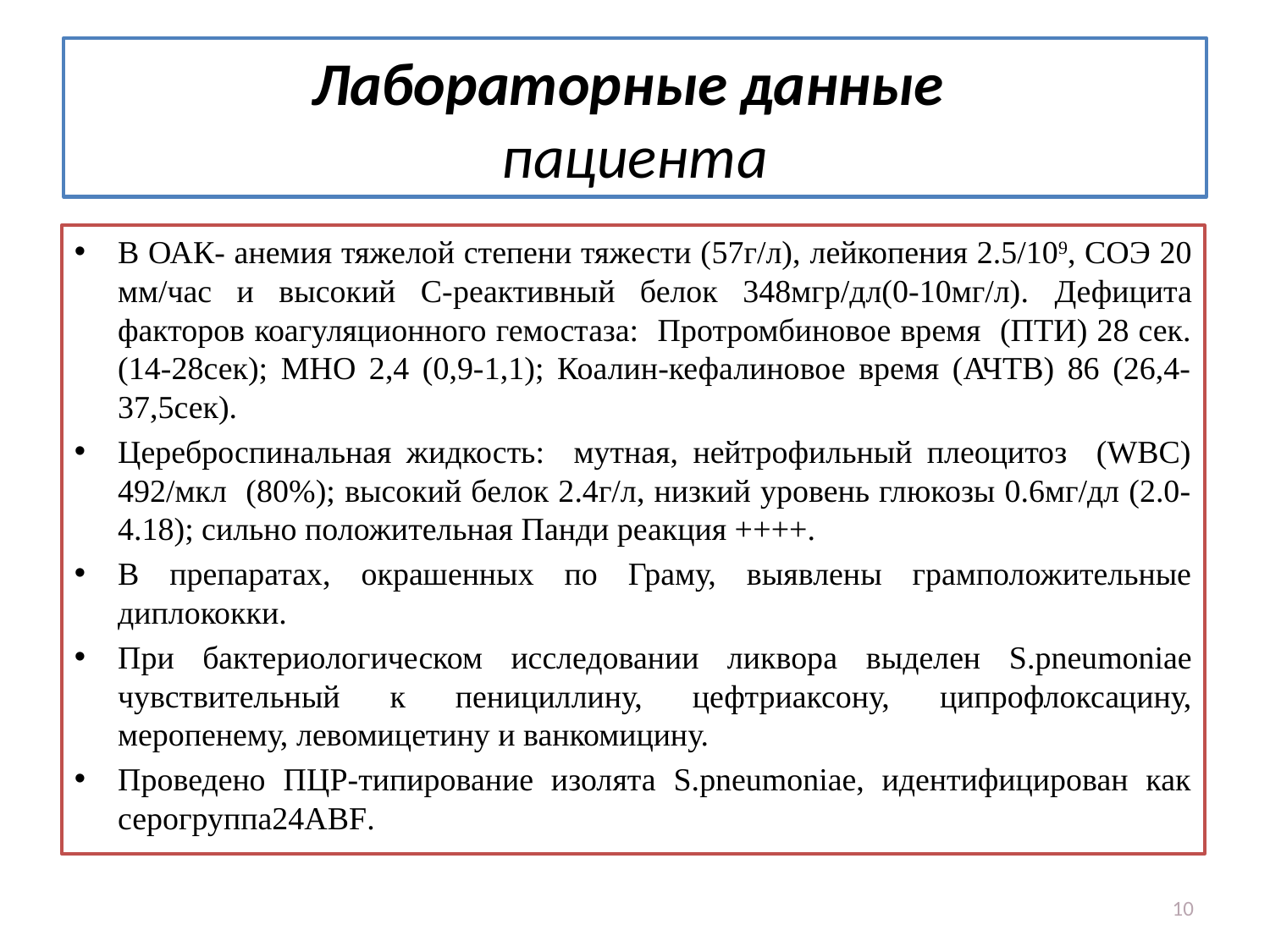

# Лабораторные данные пациента
В ОАК- анемия тяжелой степени тяжести (57г/л), лейкопения 2.5/109, СОЭ 20 мм/час и высокий С-реактивный белок 348мгр/дл(0-10мг/л). Дефицита факторов коагуляционного гемостаза:  Протромбиновое время  (ПТИ) 28 сек. (14-28сек); МНО 2,4 (0,9-1,1); Коалин-кефалиновое время (АЧТВ) 86 (26,4-37,5сек).
Цереброспинальная жидкость:  мутная, нейтрофильный плеоцитоз  (WBC) 492/мкл  (80%); высокий белок 2.4г/л, низкий уровень глюкозы 0.6мг/дл (2.0-4.18); сильно положительная Панди реакция ++++.
В препаратах, окрашенных по Граму, выявлены грамположительные диплококки.
При бактериологическом исследовании ликвора выделен S.pneumоniaе чувствительный к пенициллину, цефтриаксону, ципрофлоксацину, меропенему, левомицетину и ванкомицину.
Проведено ПЦР-типирование изолята S.pneumоniaе, идентифицирован как серогруппа24ABF.
10